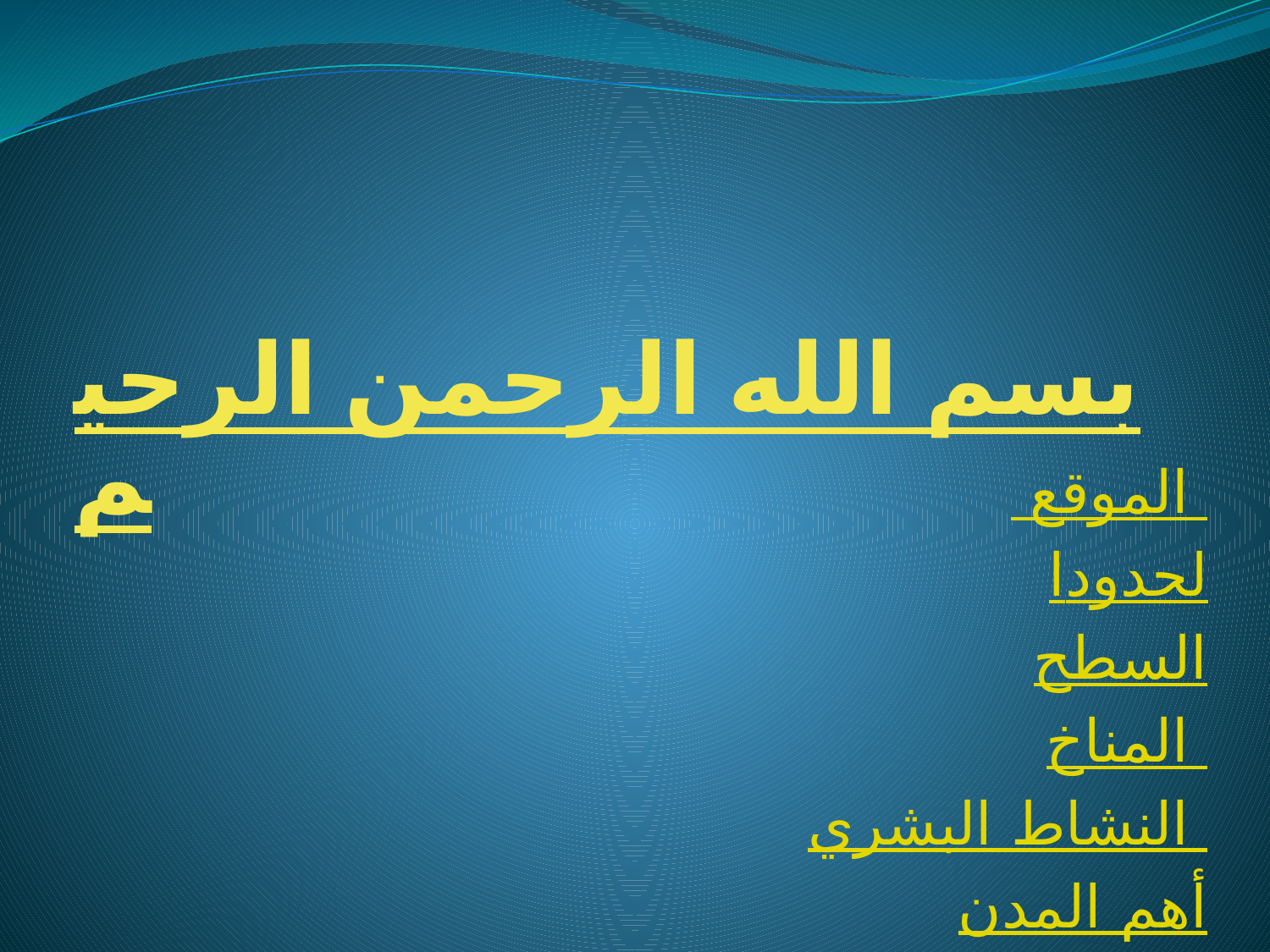

# بسم الله الرحمن الرحيم
 الموقع
الحدود
السطح
المناخ
النشاط البشري
أهم المدن